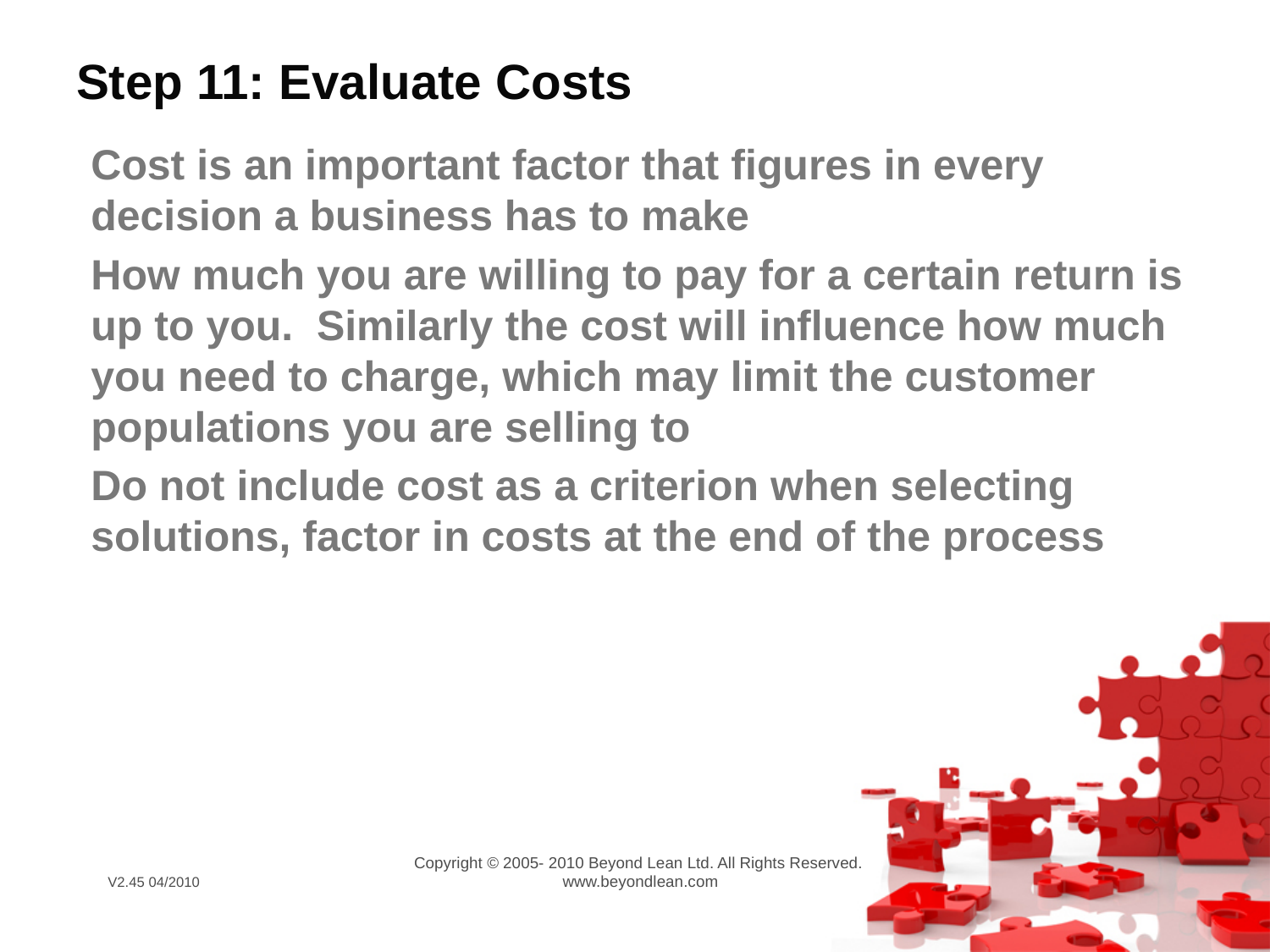

# Step 11: Evaluate Costs
Cost is an important factor that figures in every decision a business has to make
How much you are willing to pay for a certain return is up to you.  Similarly the cost will influence how much you need to charge, which may limit the customer populations you are selling to
Do not include cost as a criterion when selecting solutions, factor in costs at the end of the process